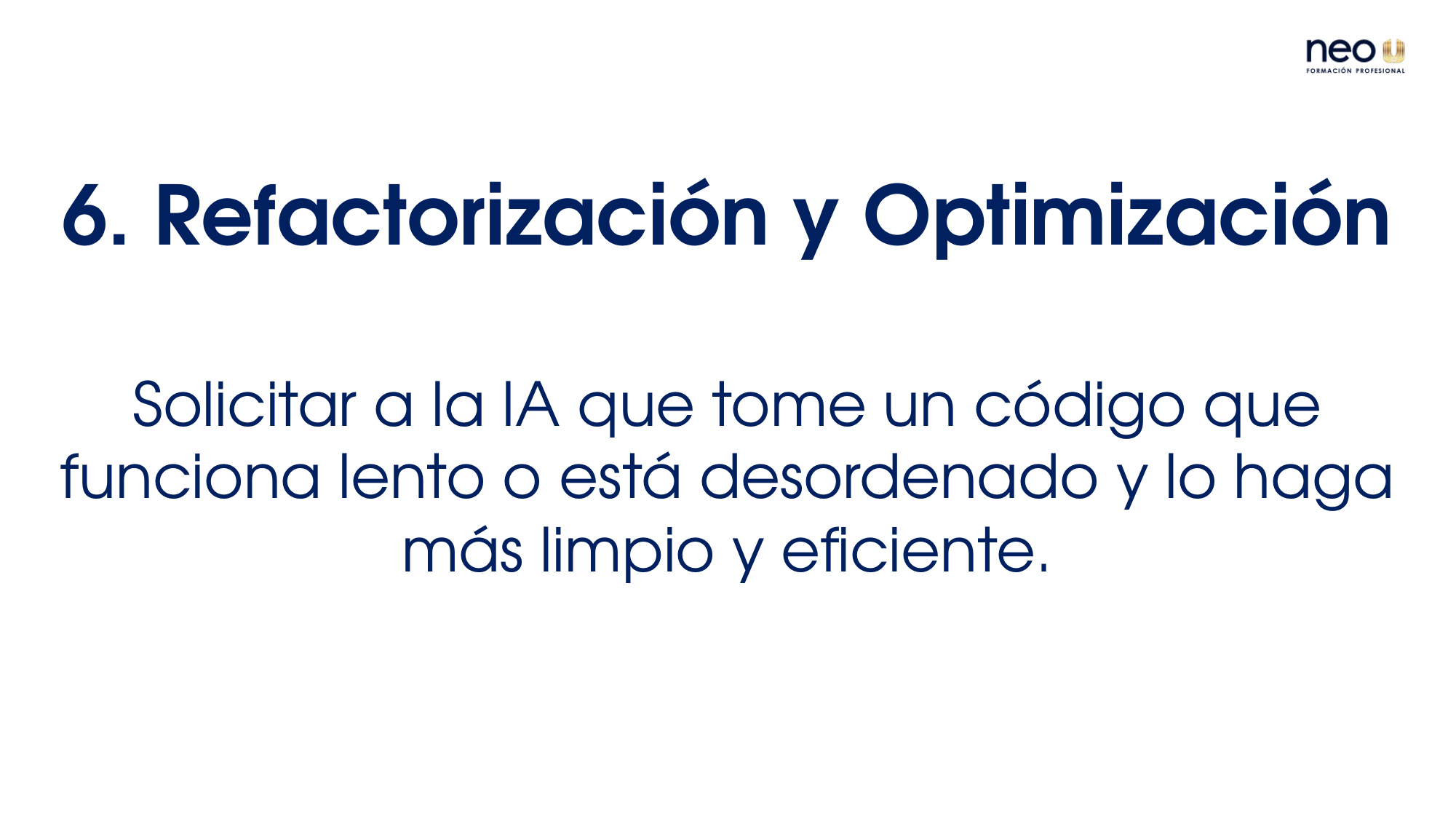

6. Refactorización y Optimización
Solicitar a la IA que tome un código que funciona lento o está desordenado y lo haga más limpio y eficiente.